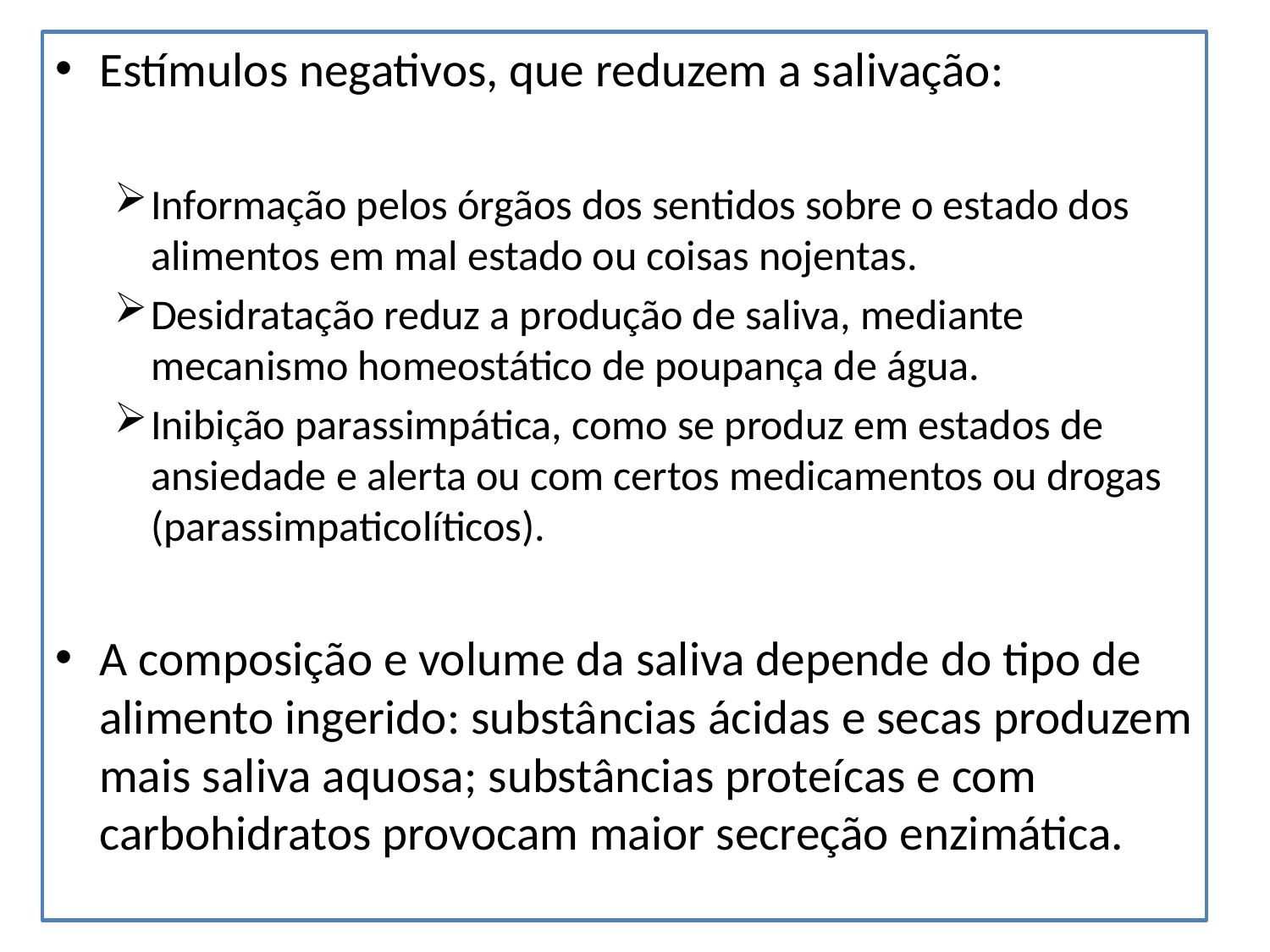

Estímulos negativos, que reduzem a salivação:

Informação pelos órgãos dos sentidos sobre o estado dos alimentos em mal estado ou coisas nojentas.
Desidratação reduz a produção de saliva, mediante mecanismo homeostático de poupança de água.
Inibição parassimpática, como se produz em estados de ansiedade e alerta ou com certos medicamentos ou drogas (parassimpaticolíticos).

A composição e volume da saliva depende do tipo de alimento ingerido: substâncias ácidas e secas produzem mais saliva aquosa; substâncias proteícas e com carbohidratos provocam maior secreção enzimática.
#